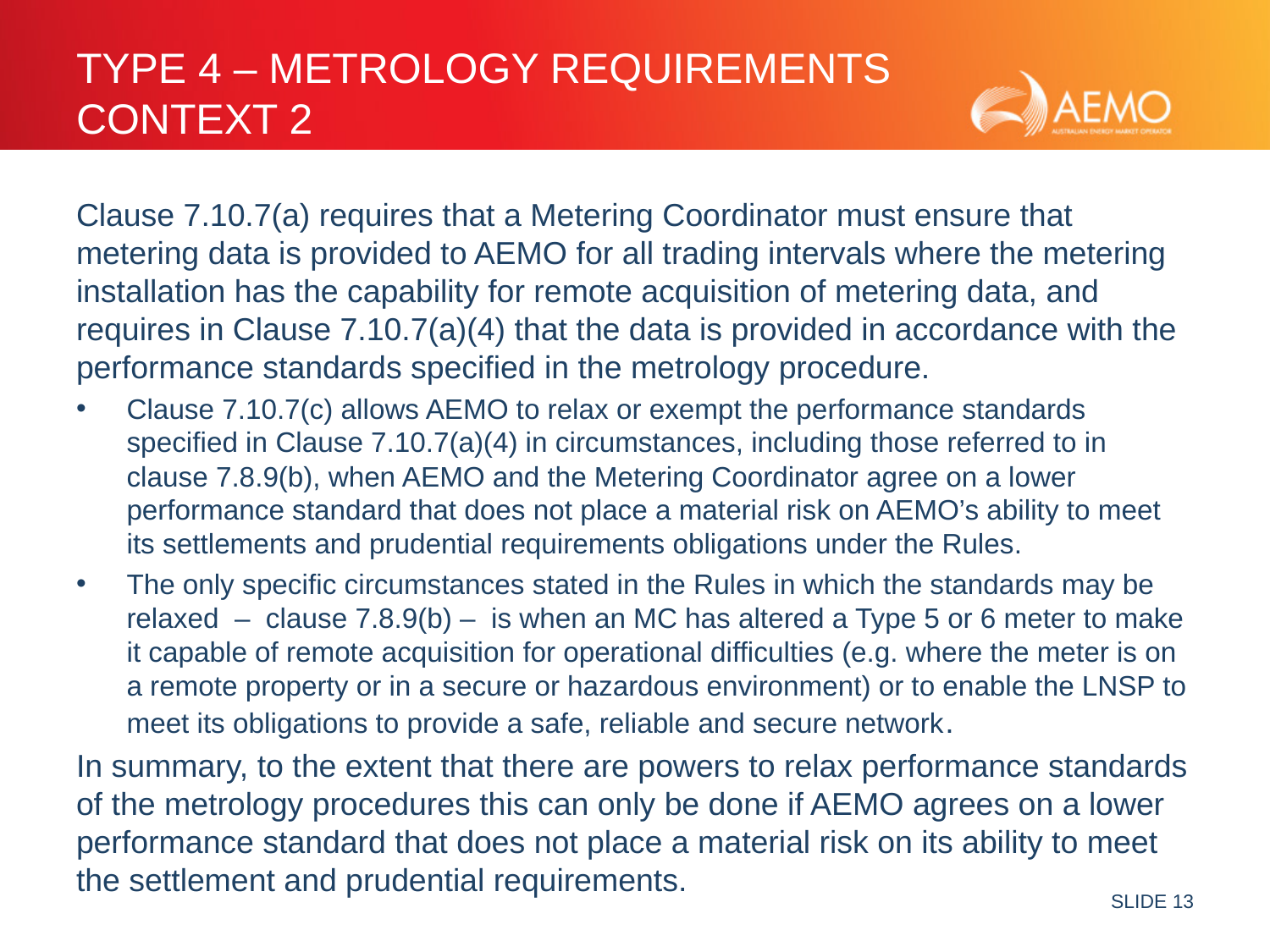

# Type 4 – Metrology Requirements Context 2
Clause 7.10.7(a) requires that a Metering Coordinator must ensure that metering data is provided to AEMO for all trading intervals where the metering installation has the capability for remote acquisition of metering data, and requires in Clause 7.10.7(a)(4) that the data is provided in accordance with the performance standards specified in the metrology procedure.
Clause 7.10.7(c) allows AEMO to relax or exempt the performance standards specified in Clause 7.10.7(a)(4) in circumstances, including those referred to in clause 7.8.9(b), when AEMO and the Metering Coordinator agree on a lower performance standard that does not place a material risk on AEMO’s ability to meet its settlements and prudential requirements obligations under the Rules.
The only specific circumstances stated in the Rules in which the standards may be relaxed  –  clause 7.8.9(b) –  is when an MC has altered a Type 5 or 6 meter to make it capable of remote acquisition for operational difficulties (e.g. where the meter is on a remote property or in a secure or hazardous environment) or to enable the LNSP to meet its obligations to provide a safe, reliable and secure network.
In summary, to the extent that there are powers to relax performance standards of the metrology procedures this can only be done if AEMO agrees on a lower performance standard that does not place a material risk on its ability to meet  the settlement and prudential requirements.